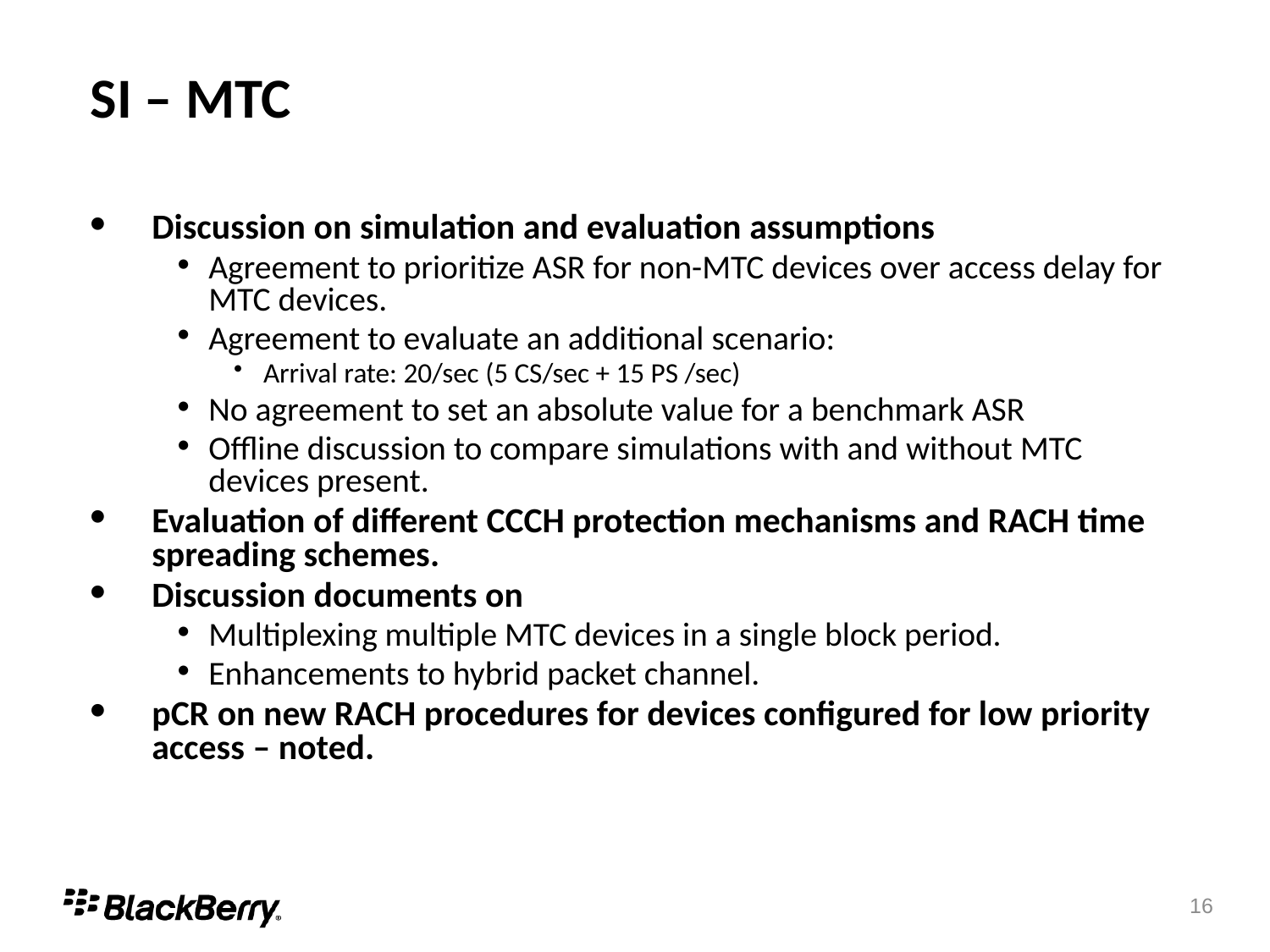

# SI – MTC
Discussion on simulation and evaluation assumptions
Agreement to prioritize ASR for non-MTC devices over access delay for MTC devices.
Agreement to evaluate an additional scenario:
Arrival rate: 20/sec (5 CS/sec + 15 PS /sec)
No agreement to set an absolute value for a benchmark ASR
Offline discussion to compare simulations with and without MTC devices present.
Evaluation of different CCCH protection mechanisms and RACH time spreading schemes.
Discussion documents on
Multiplexing multiple MTC devices in a single block period.
Enhancements to hybrid packet channel.
pCR on new RACH procedures for devices configured for low priority access – noted.

16